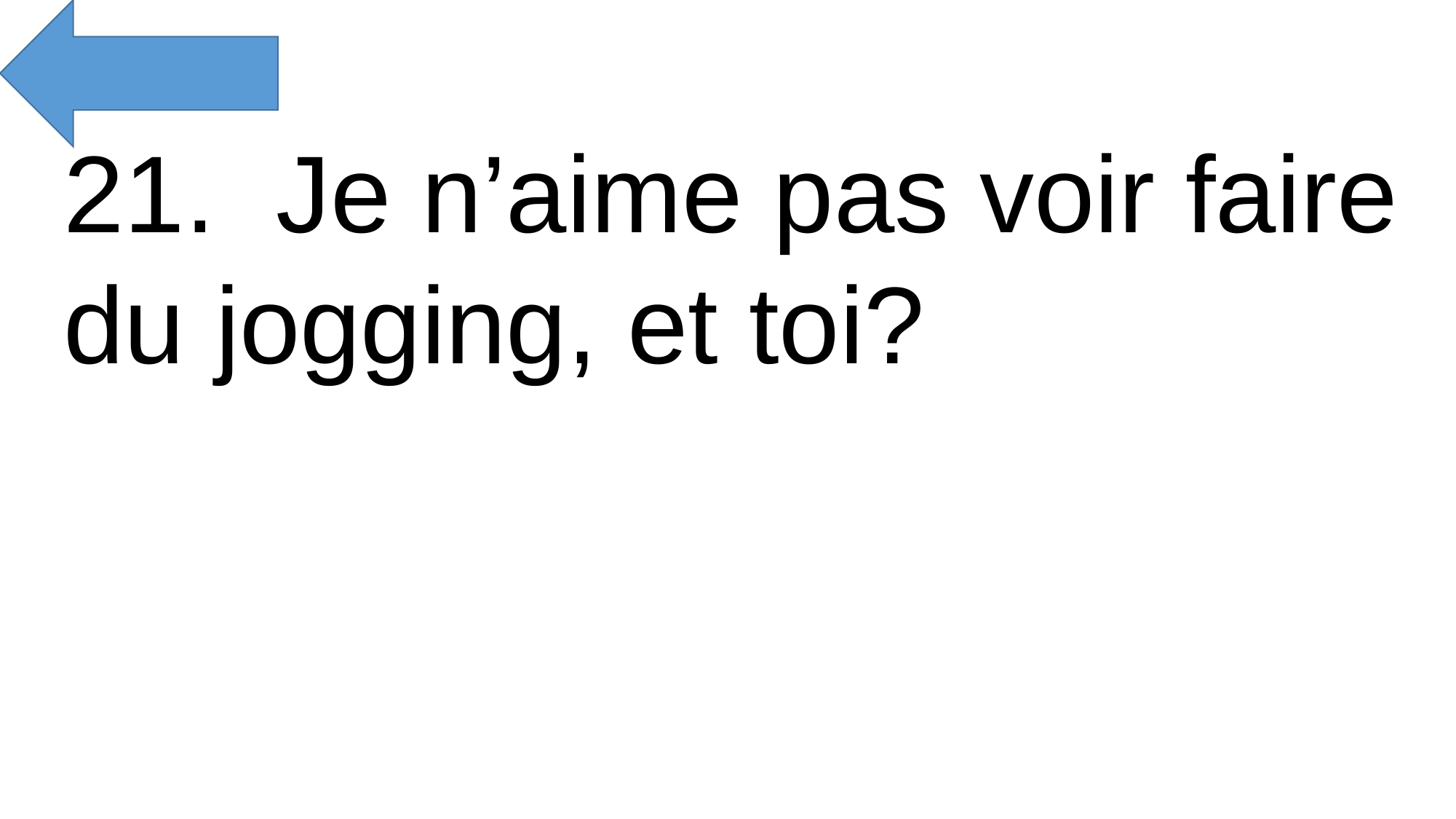

21.  Je n’aime pas voir faire du jogging, et toi?